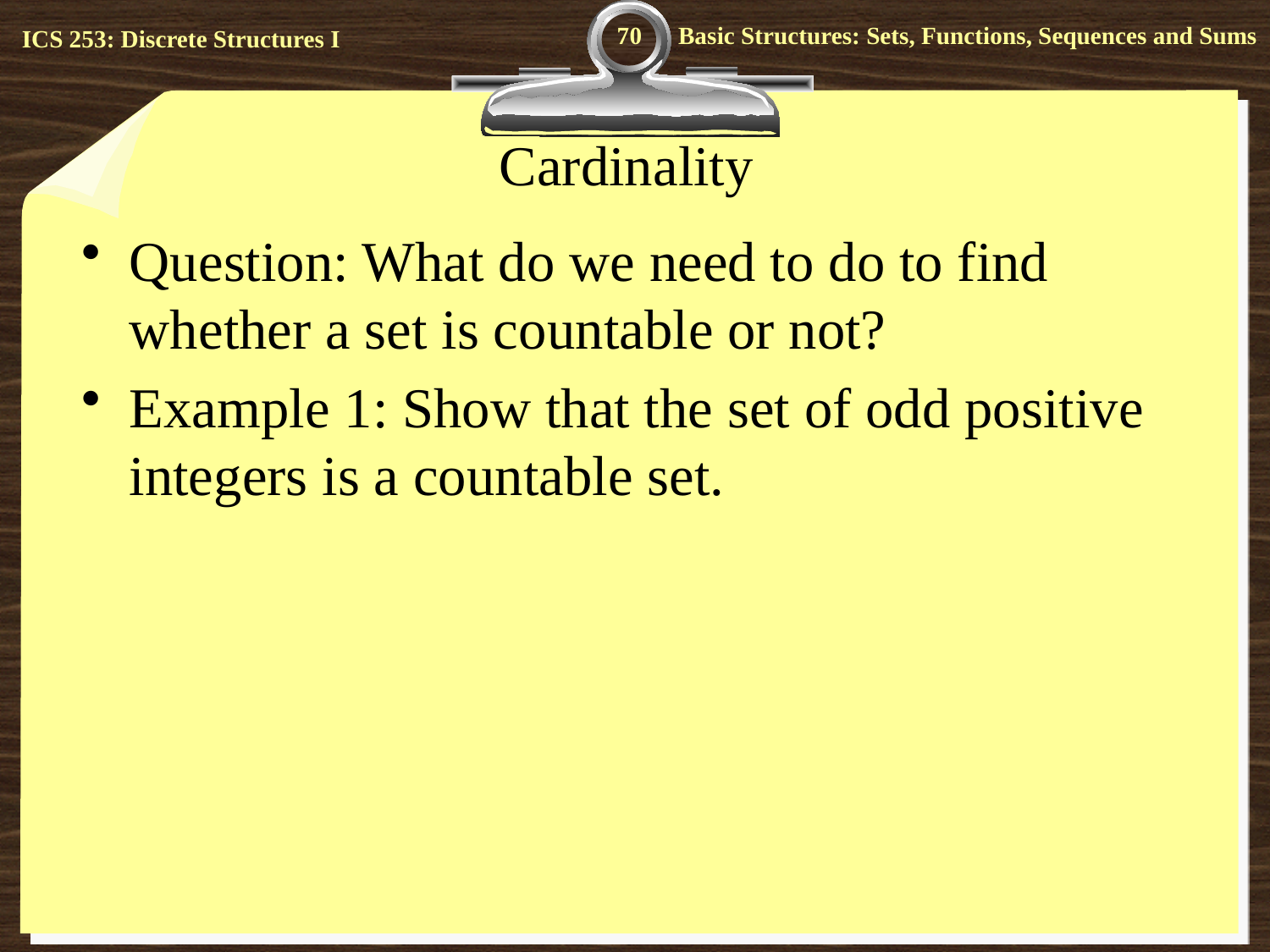

70
# Cardinality
Question: What do we need to do to find whether a set is countable or not?
Example 1: Show that the set of odd positive integers is a countable set.